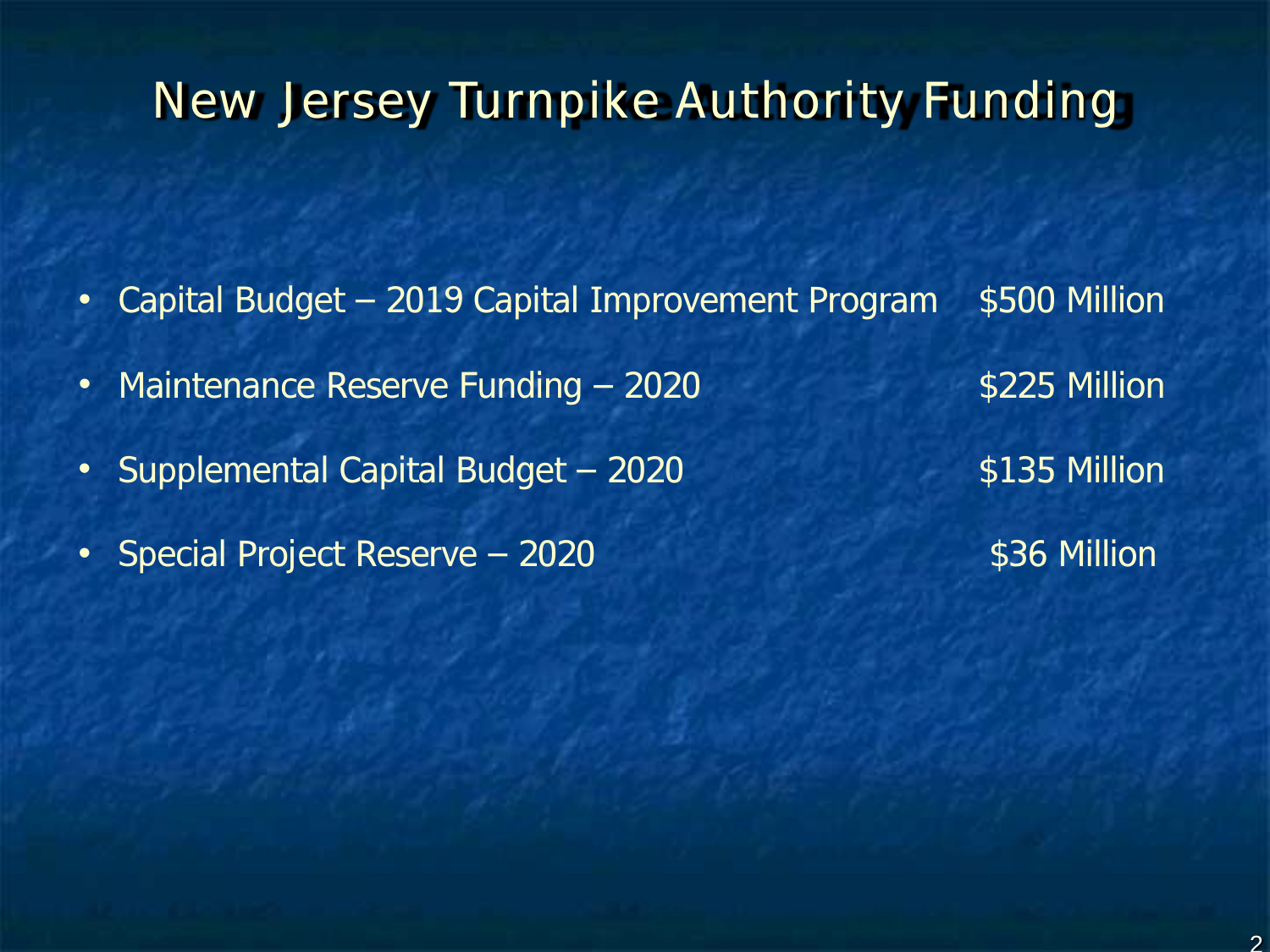

# New Jersey Turnpike Authority Funding
Capital Budget – 2019 Capital Improvement Program
$500 Million
Maintenance Reserve Funding – 2020
$225 Million
Supplemental Capital Budget – 2020
$135 Million
Special Project Reserve – 2020
$36 Million

2